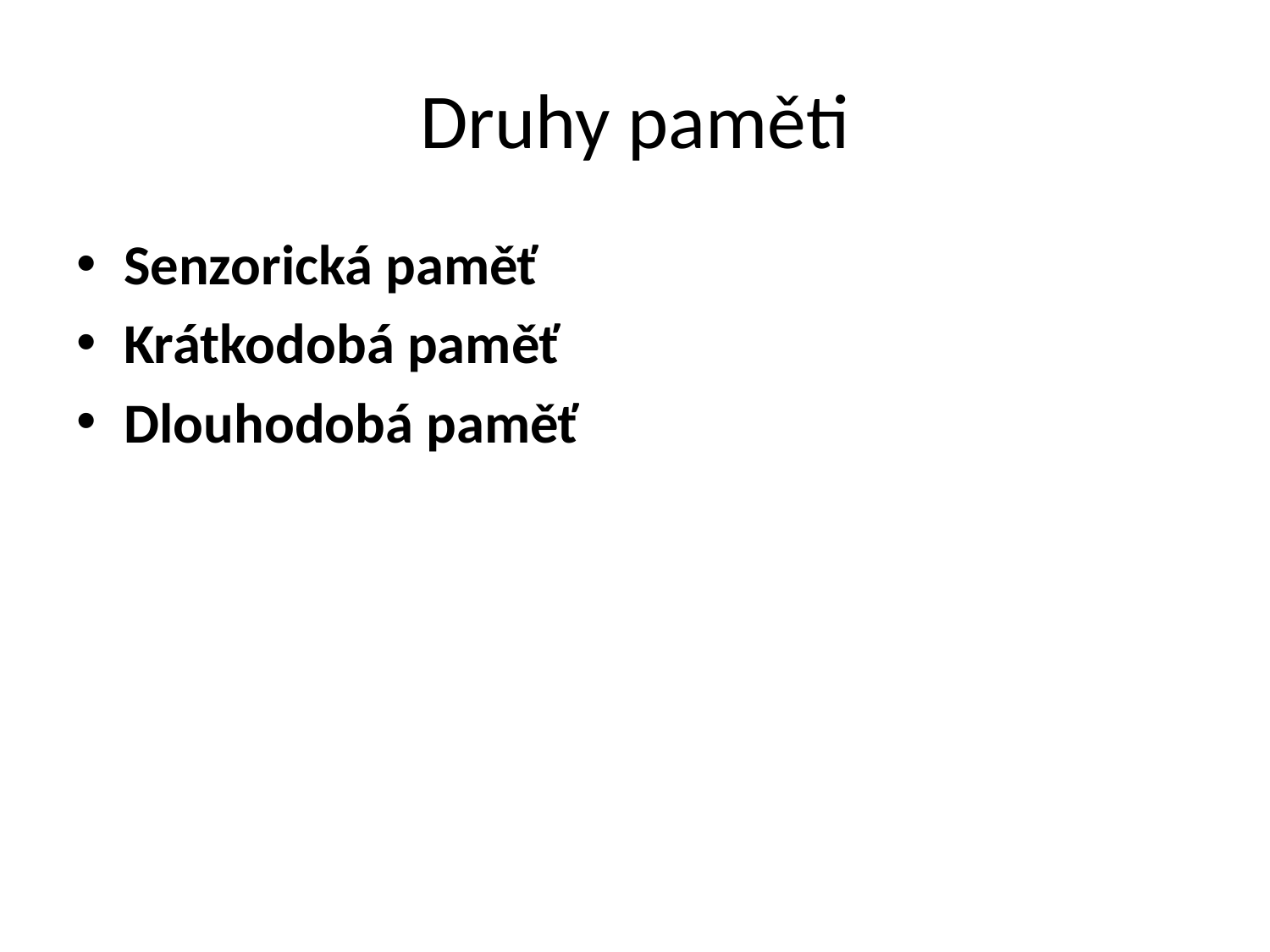

# Druhy paměti
Senzorická paměť
Krátkodobá paměť
Dlouhodobá paměť